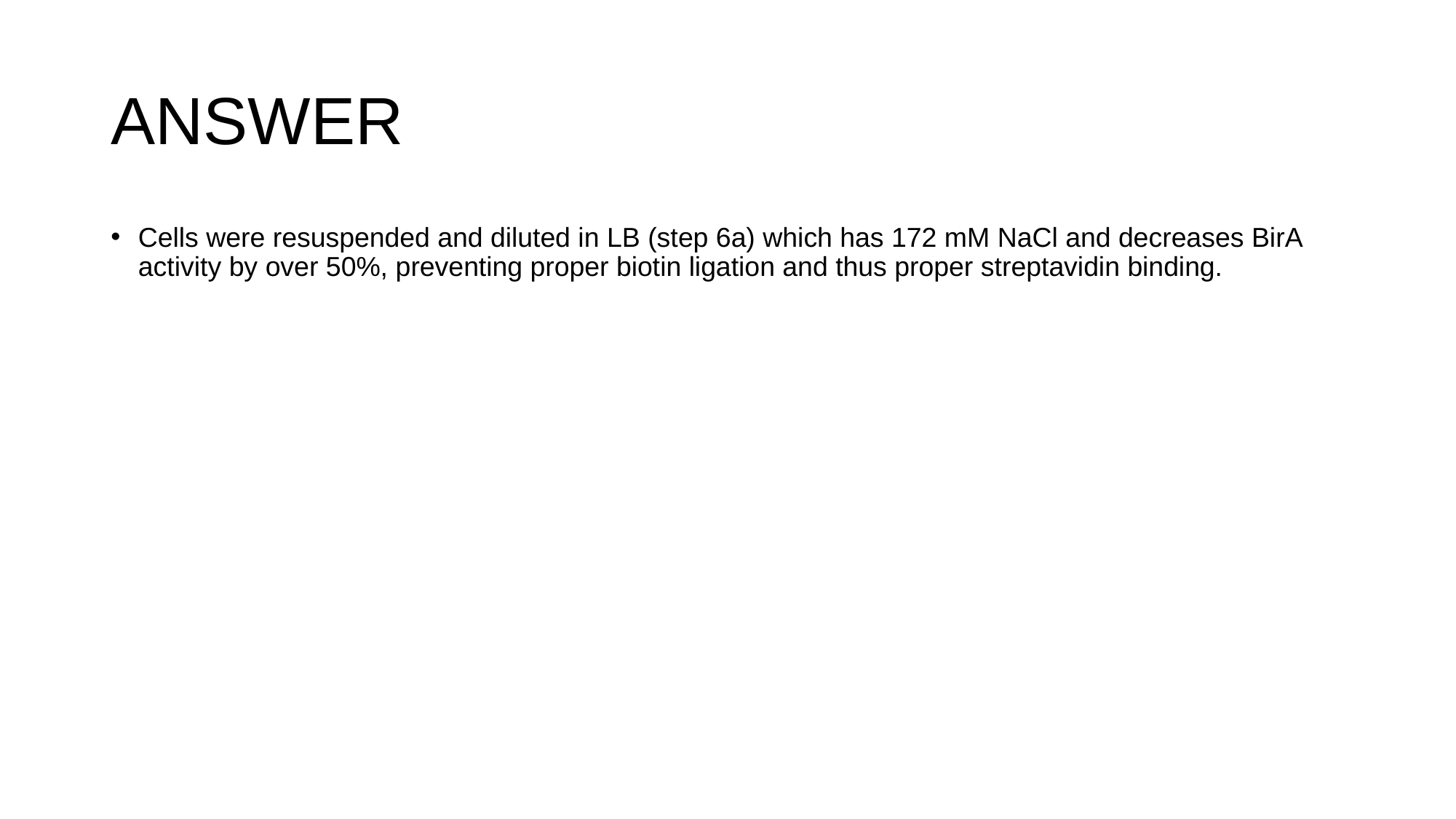

# ANSWER
Cells were resuspended and diluted in LB (step 6a) which has 172 mM NaCl and decreases BirA activity by over 50%, preventing proper biotin ligation and thus proper streptavidin binding.